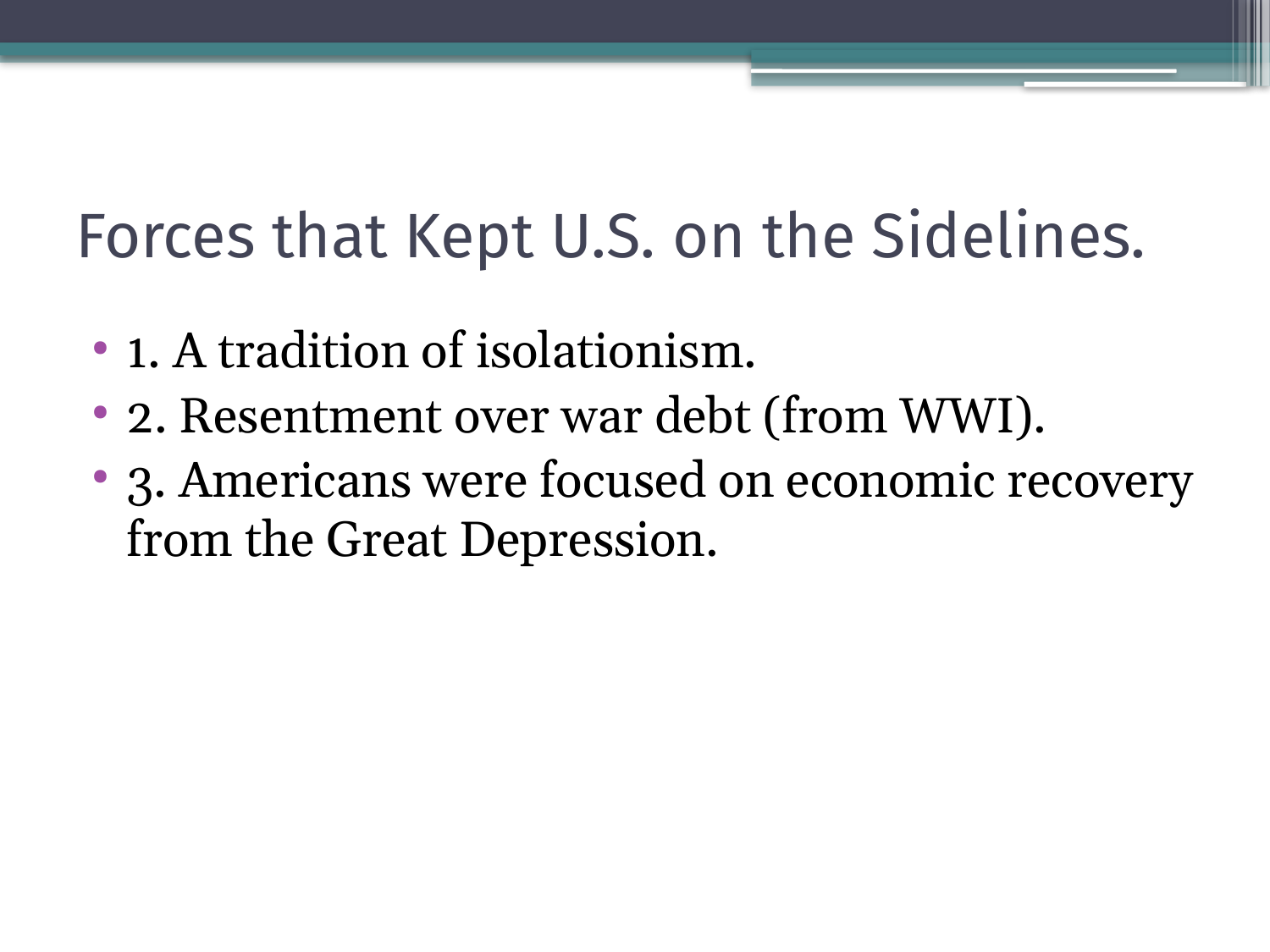

# Forces that Kept U.S. on the Sidelines.
1. A tradition of isolationism.
2. Resentment over war debt (from WWI).
3. Americans were focused on economic recovery from the Great Depression.